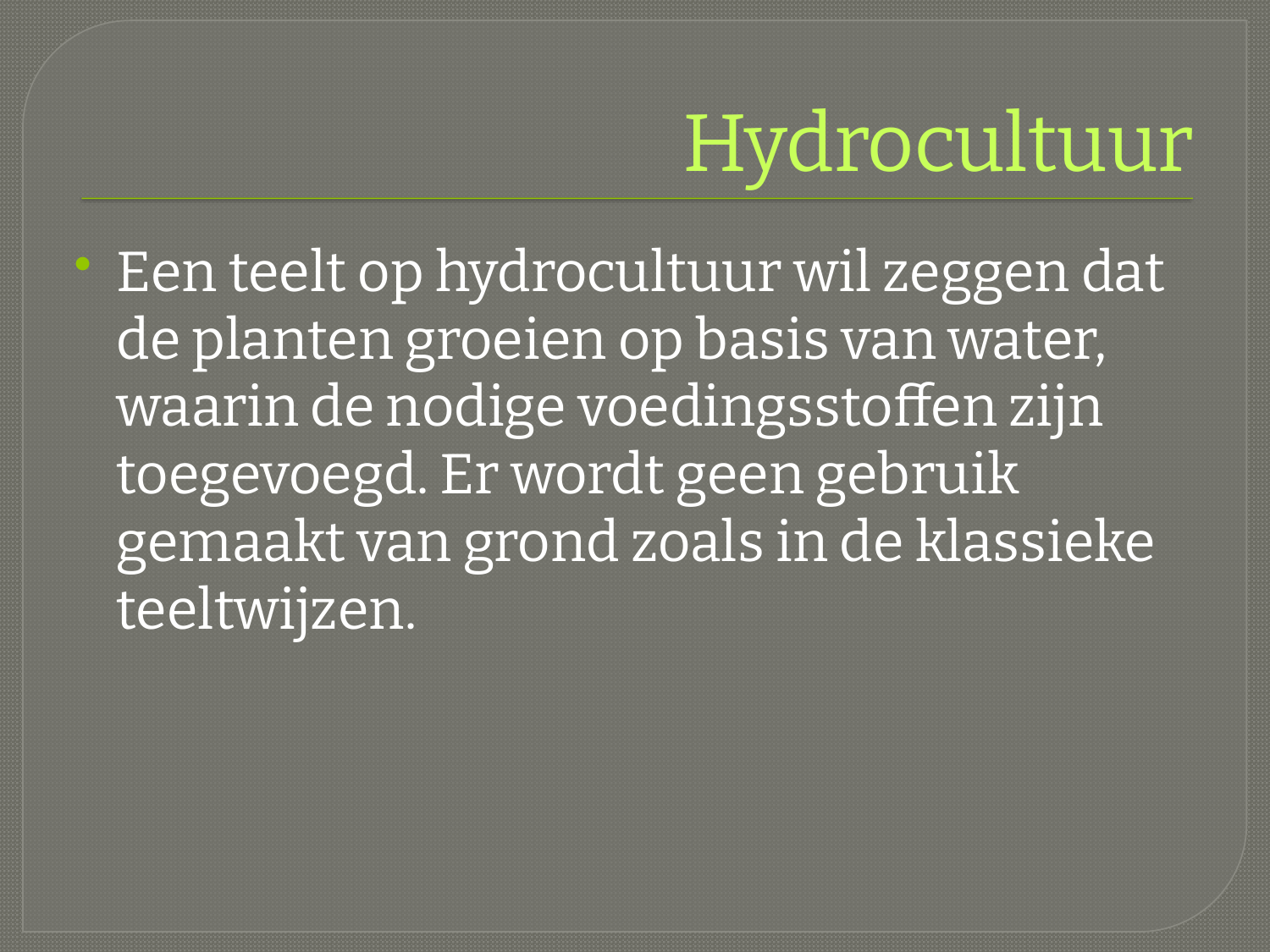

# Hydrocultuur
Een teelt op hydrocultuur wil zeggen dat de planten groeien op basis van water, waarin de nodige voedingsstoffen zijn toegevoegd. Er wordt geen gebruik gemaakt van grond zoals in de klassieke teeltwijzen.